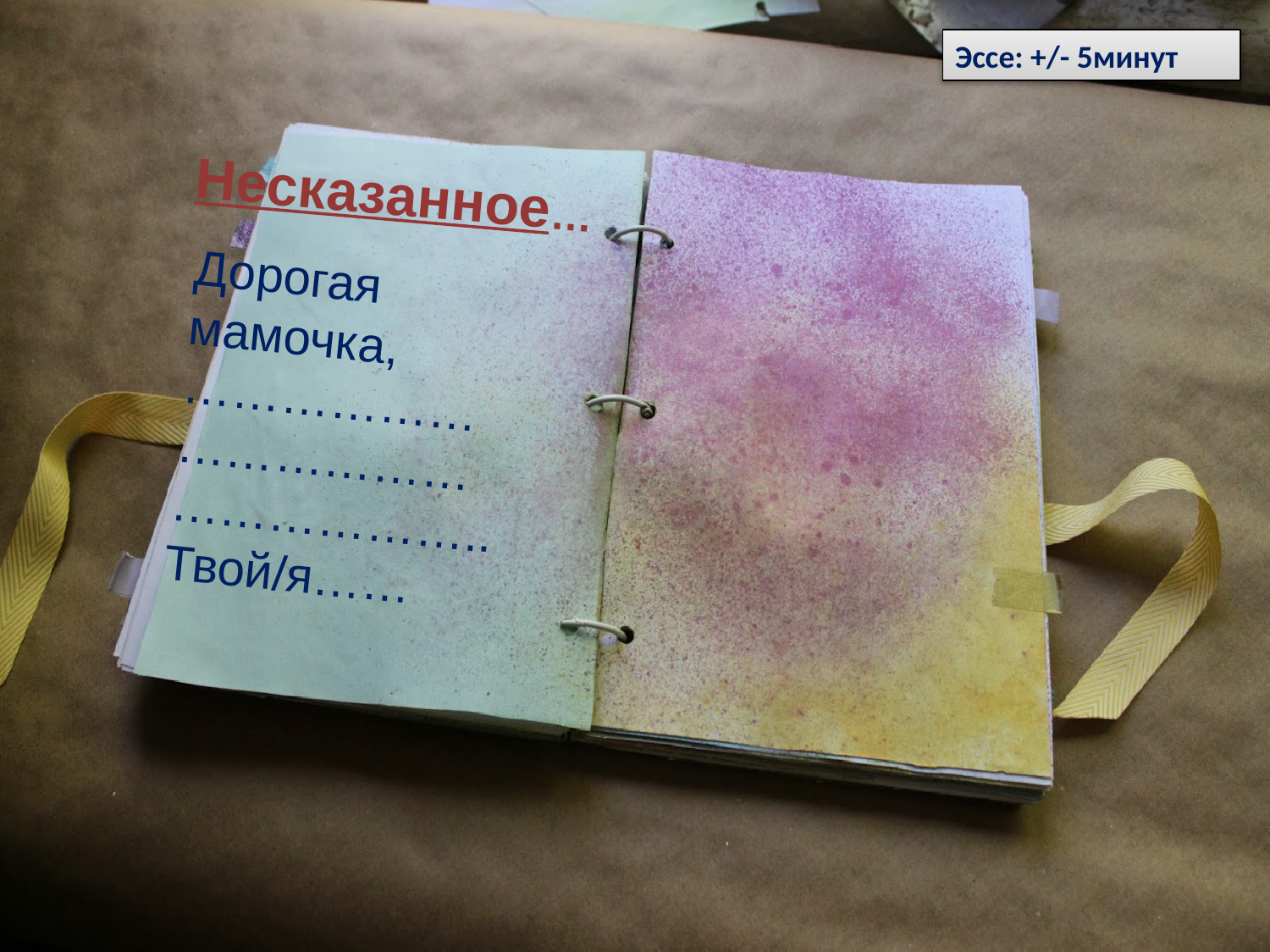

Эссе: +/- 5минут
Несказанное…
Дорогая мамочка,………………………………………………..
Твой/я……